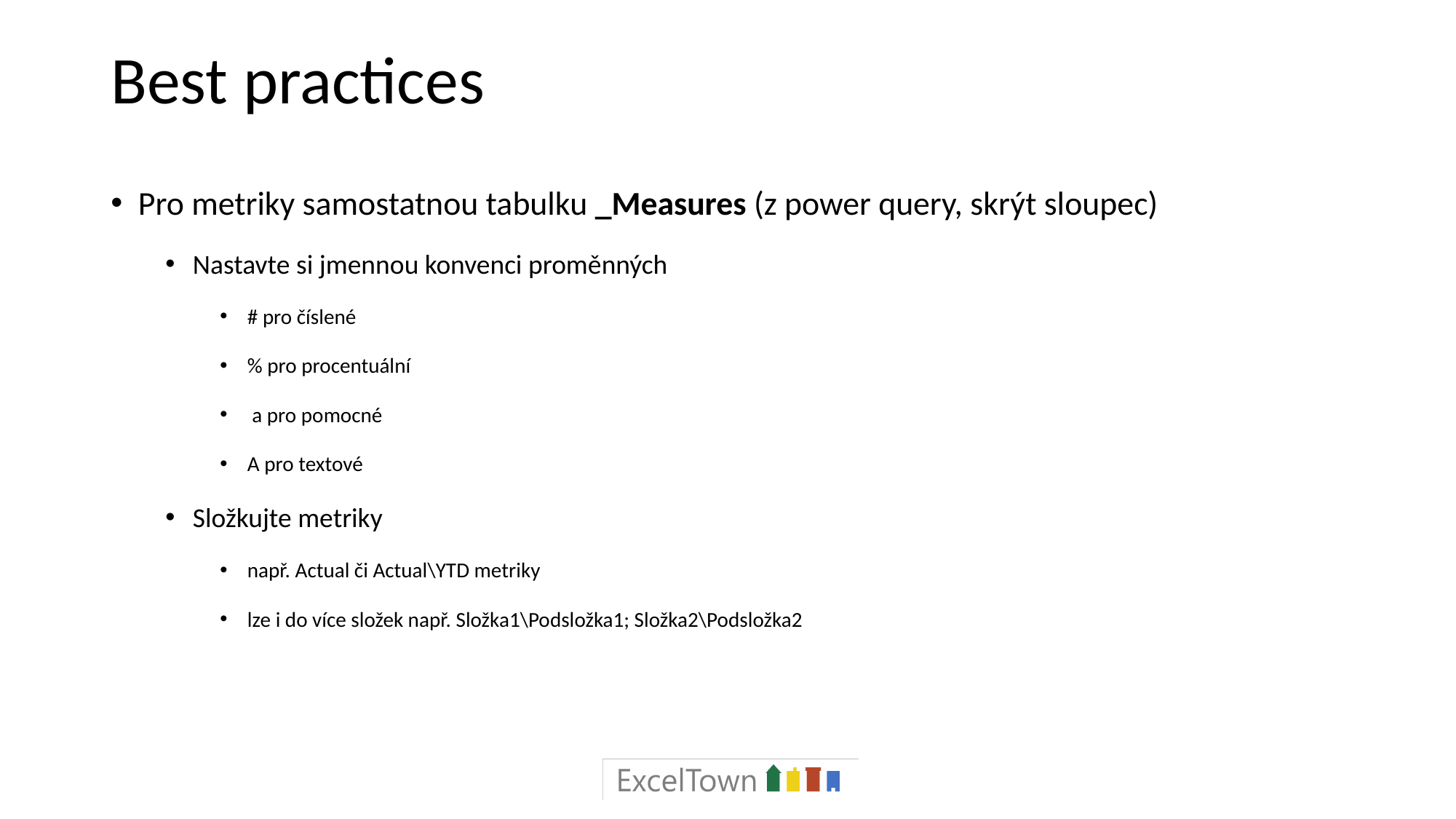

# Best practices
Pro metriky samostatnou tabulku _Measures (z power query, skrýt sloupec)
Nastavte si jmennou konvenci proměnných
# pro číslené
% pro procentuální
 a pro pomocné
A pro textové
Složkujte metriky
např. Actual či Actual\YTD metriky
lze i do více složek např. Složka1\Podsložka1; Složka2\Podsložka2